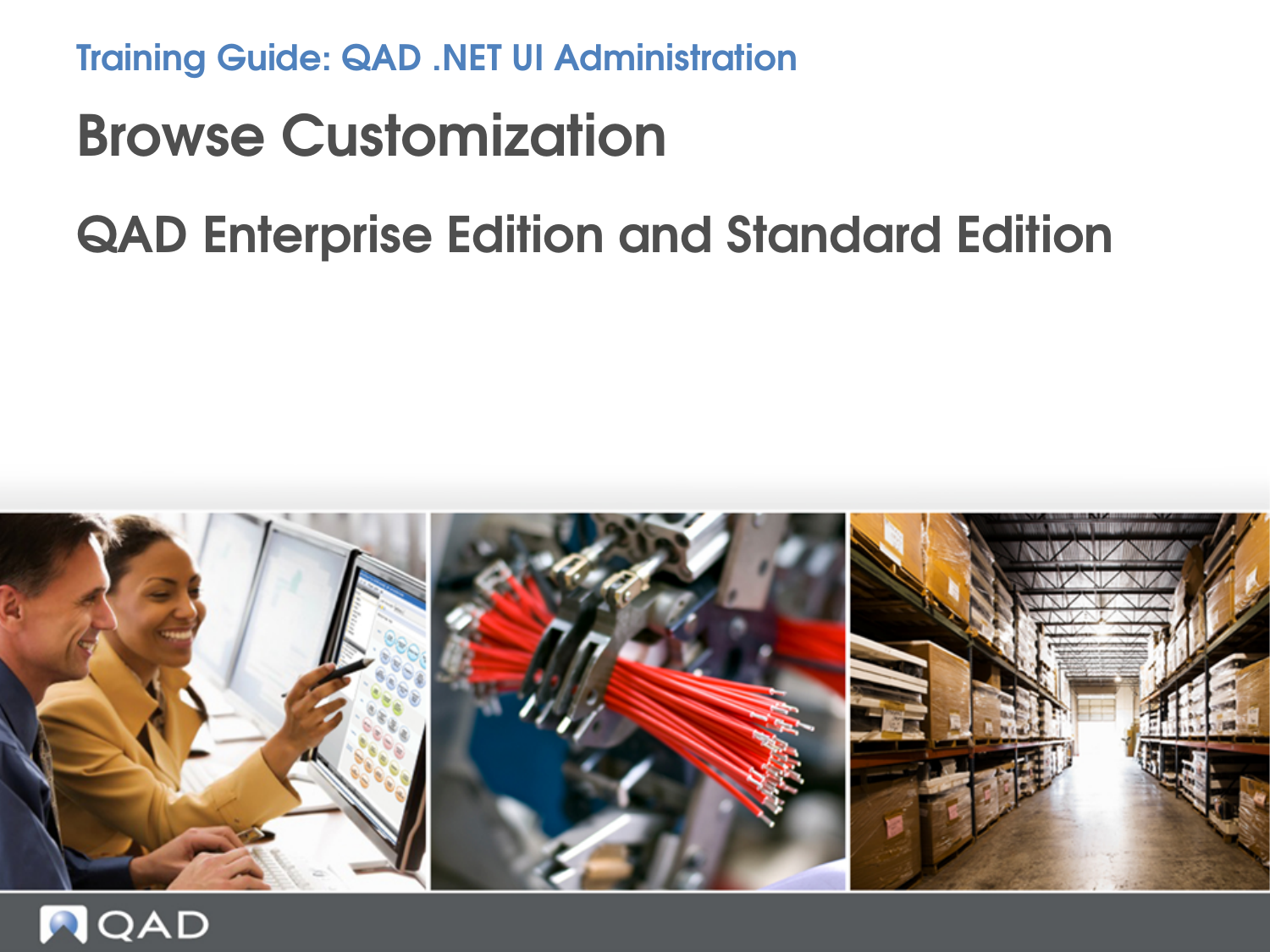

Training Guide: QAD .NET UI Administration
# Browse Customization
QAD Enterprise Edition and Standard Edition